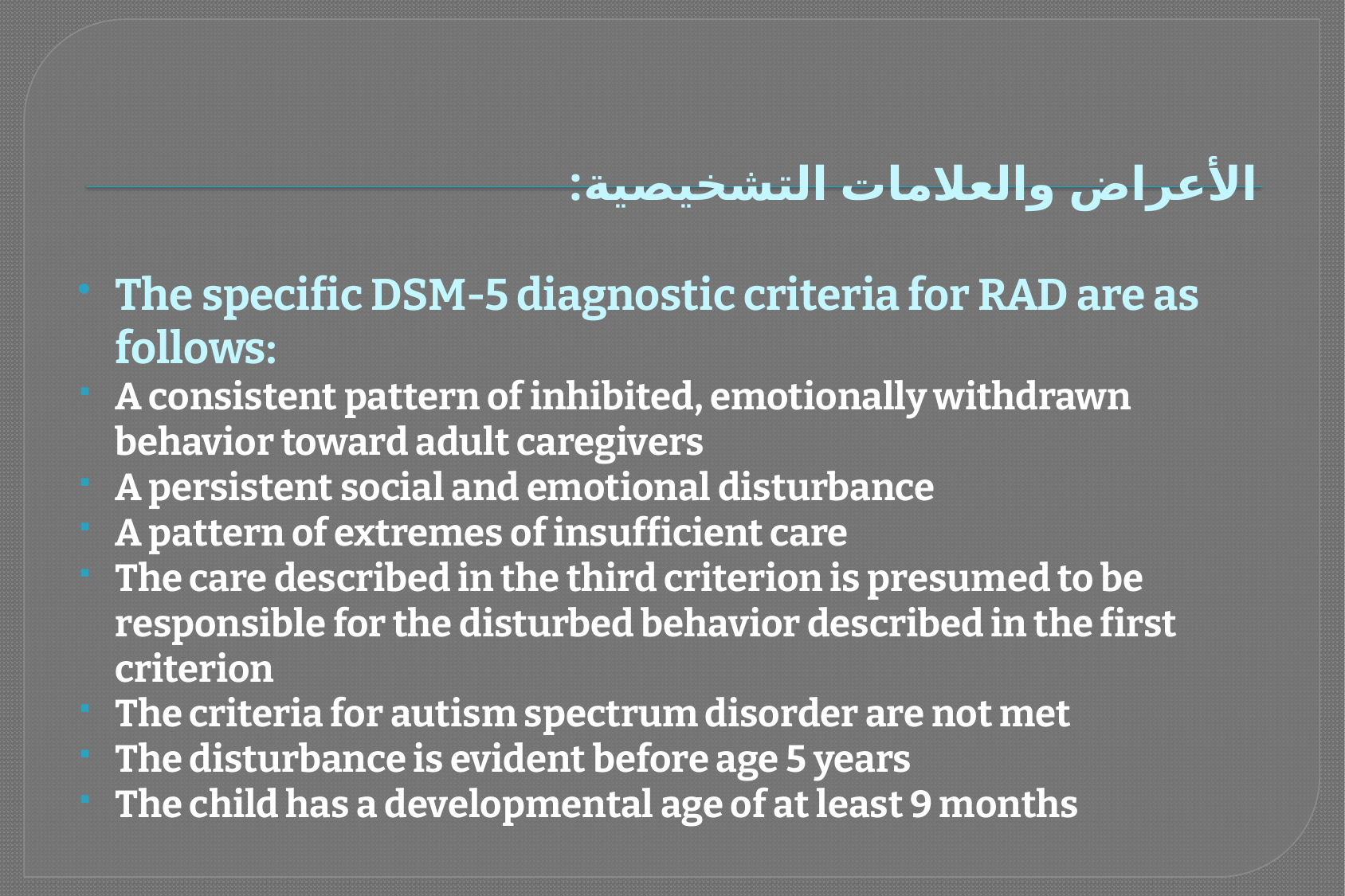

# الأعراض والعلامات التشخيصية:

The specific DSM-5 diagnostic criteria for RAD are as follows:
A consistent pattern of inhibited, emotionally withdrawn behavior toward adult caregivers
A persistent social and emotional disturbance
A pattern of extremes of insufficient care
The care described in the third criterion is presumed to be responsible for the disturbed behavior described in the first criterion
The criteria for autism spectrum disorder are not met
The disturbance is evident before age 5 years
The child has a developmental age of at least 9 months